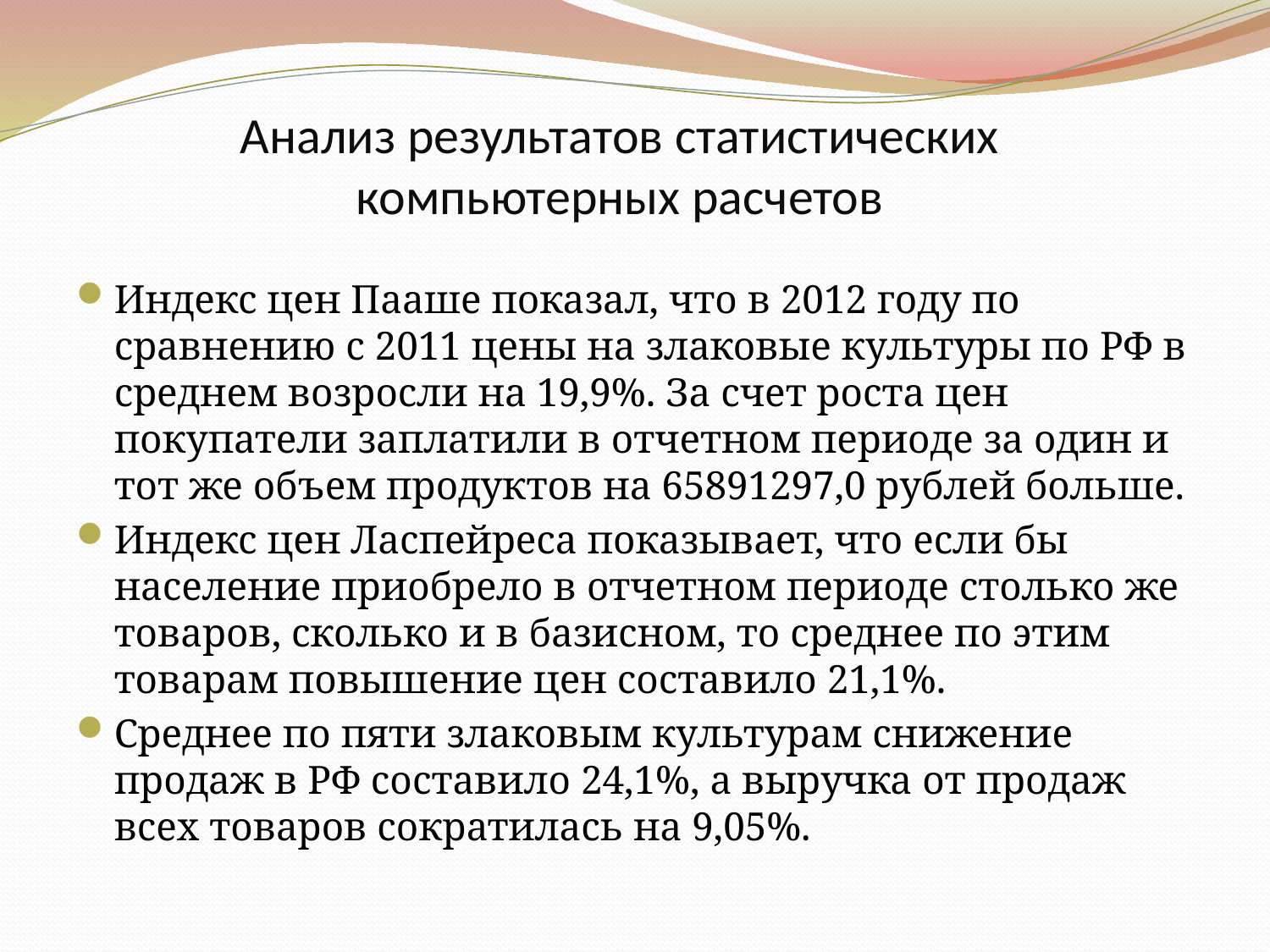

# Анализ результатов статистических компьютерных расчетов
Индекс цен Пааше показал, что в 2012 году по сравнению с 2011 цены на злаковые культуры по РФ в среднем возросли на 19,9%. За счет роста цен покупатели заплатили в отчетном периоде за один и тот же объем продуктов на 65891297,0 рублей больше.
Индекс цен Ласпейреса показывает, что если бы население приобрело в отчетном периоде столько же товаров, сколько и в базисном, то среднее по этим товарам повышение цен составило 21,1%.
Среднее по пяти злаковым культурам снижение продаж в РФ составило 24,1%, а выручка от продаж всех товаров сократилась на 9,05%.